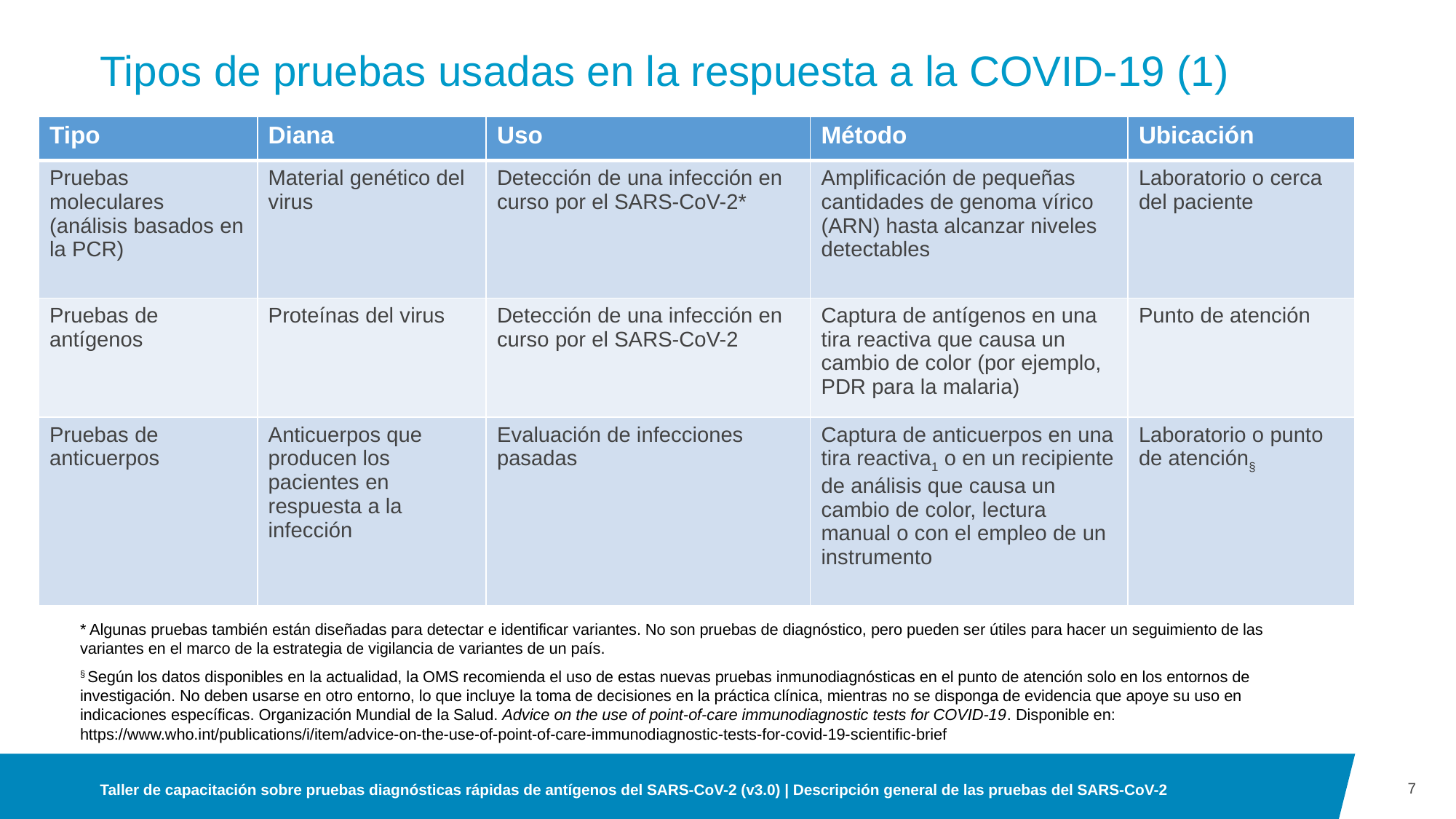

# Tipos de pruebas usadas en la respuesta a la COVID-19 (1)
| Tipo | Diana | Uso | Método | Ubicación |
| --- | --- | --- | --- | --- |
| Pruebas moleculares (análisis basados en la PCR) | Material genético del virus | Detección de una infección en curso por el SARS-CoV-2\* | Amplificación de pequeñas cantidades de genoma vírico (ARN) hasta alcanzar niveles detectables | Laboratorio o cerca del paciente |
| Pruebas de antígenos | Proteínas del virus | Detección de una infección en curso por el SARS-CoV-2 | Captura de antígenos en una tira reactiva que causa un cambio de color (por ejemplo, PDR para la malaria) | Punto de atención |
| Pruebas de anticuerpos | Anticuerpos que producen los pacientes en respuesta a la infección | Evaluación de infecciones pasadas | Captura de anticuerpos en una tira reactiva1 o en un recipiente de análisis que causa un cambio de color, lectura manual o con el empleo de un instrumento | Laboratorio o punto de atención§ |
* Algunas pruebas también están diseñadas para detectar e identificar variantes. No son pruebas de diagnóstico, pero pueden ser útiles para hacer un seguimiento de las variantes en el marco de la estrategia de vigilancia de variantes de un país.
§ Según los datos disponibles en la actualidad, la OMS recomienda el uso de estas nuevas pruebas inmunodiagnósticas en el punto de atención solo en los entornos de investigación. No deben usarse en otro entorno, lo que incluye la toma de decisiones en la práctica clínica, mientras no se disponga de evidencia que apoye su uso en indicaciones específicas. Organización Mundial de la Salud. Advice on the use of point-of-care immunodiagnostic tests for COVID-19. Disponible en: https://www.who.int/publications/i/item/advice-on-the-use-of-point-of-care-immunodiagnostic-tests-for-covid-19-scientific-brief
7
Taller de capacitación sobre pruebas diagnósticas rápidas de antígenos del SARS-CoV-2 (v3.0) | Descripción general de las pruebas del SARS-CoV-2